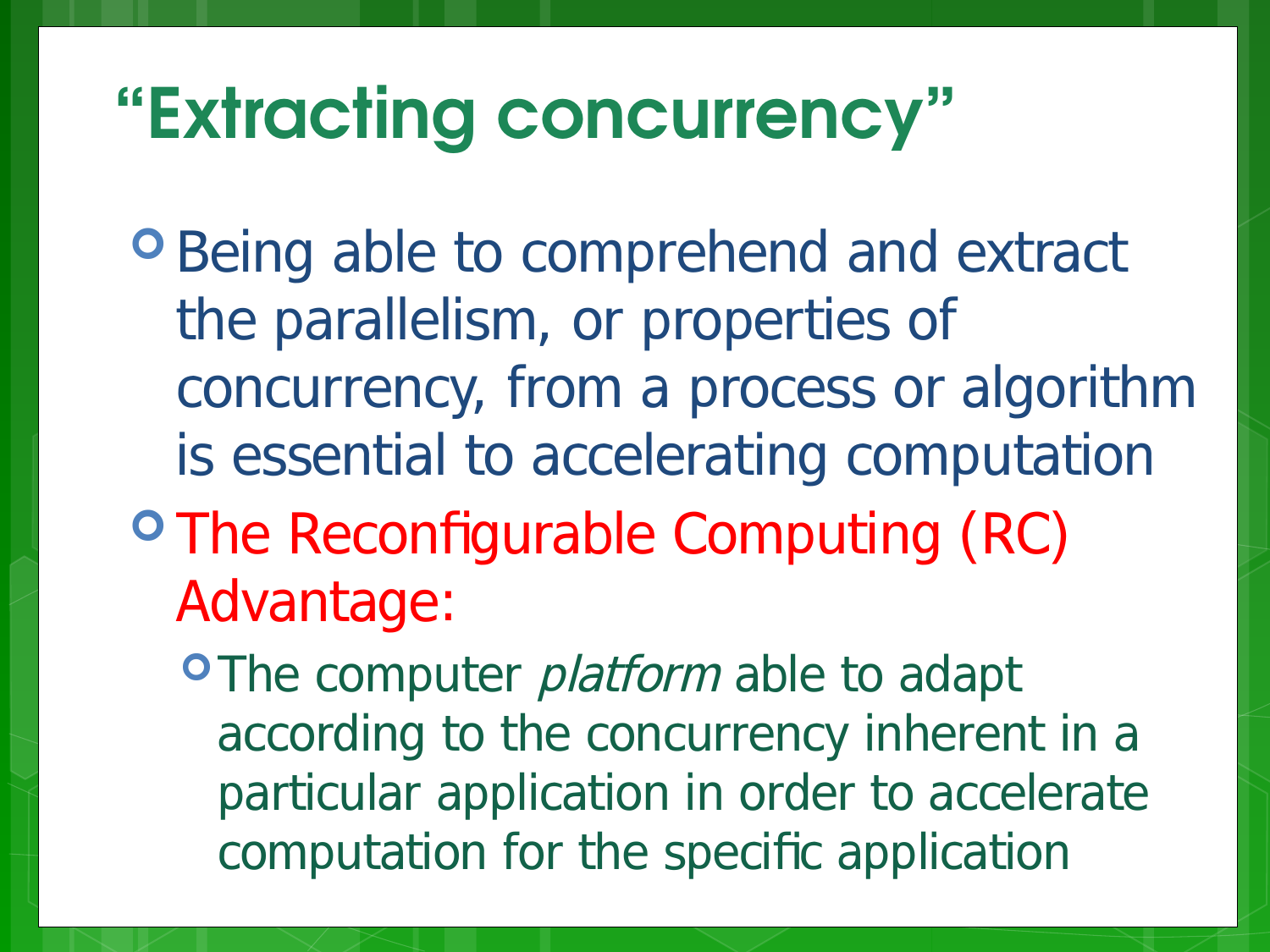

# “Extracting concurrency”
Being able to comprehend and extract the parallelism, or properties of concurrency, from a process or algorithm is essential to accelerating computation
The Reconfigurable Computing (RC) Advantage:
The computer platform able to adapt according to the concurrency inherent in a particular application in order to accelerate computation for the specific application